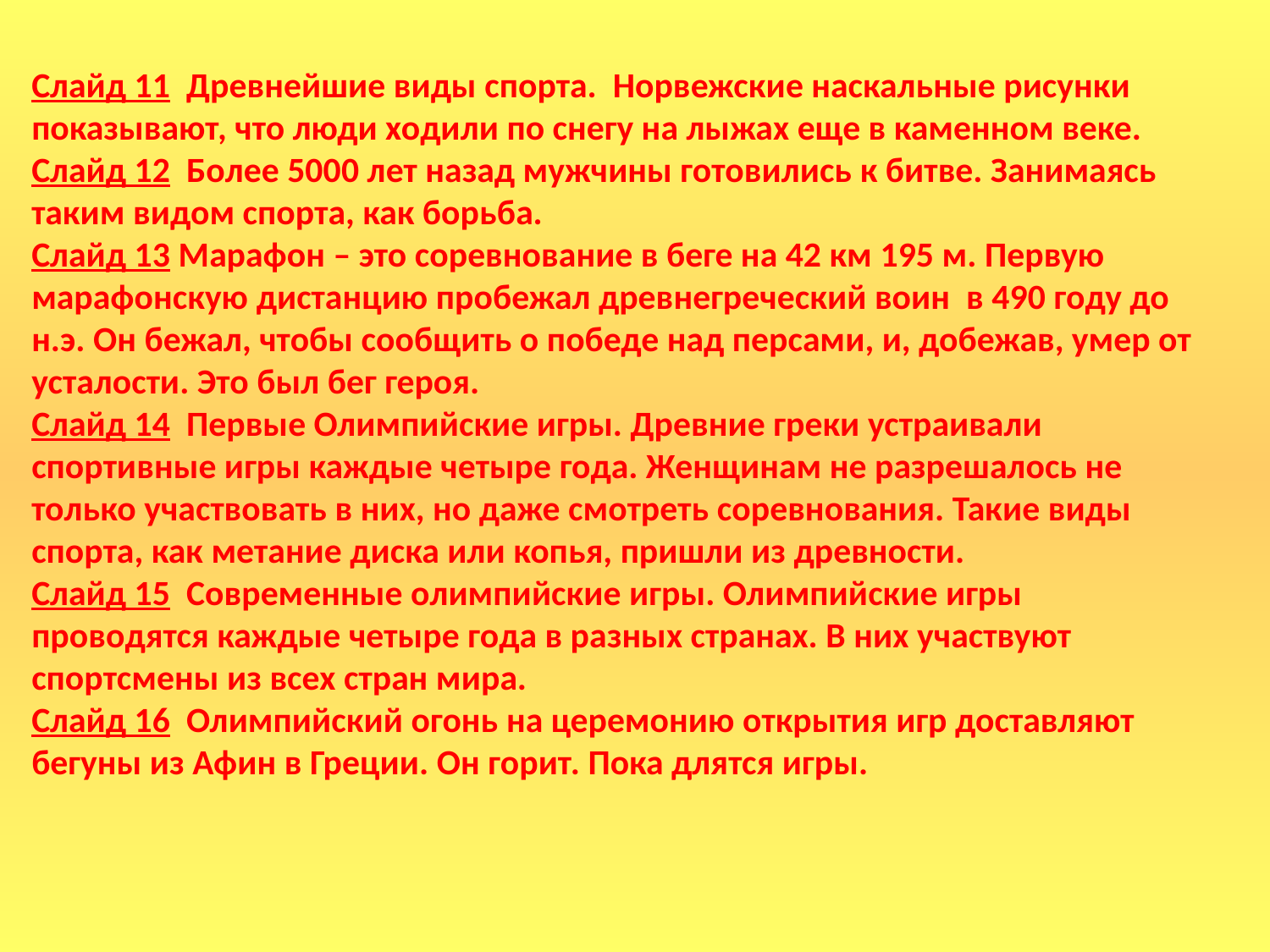

Слайд 11  Древнейшие виды спорта.  Норвежские наскальные рисунки показывают, что люди ходили по снегу на лыжах еще в каменном веке.
Слайд 12  Более 5000 лет назад мужчины готовились к битве. Занимаясь таким видом спорта, как борьба.
Слайд 13 Марафон – это соревнование в беге на 42 км 195 м. Первую марафонскую дистанцию пробежал древнегреческий воин  в 490 году до н.э. Он бежал, чтобы сообщить о победе над персами, и, добежав, умер от усталости. Это был бег героя.
Слайд 14  Первые Олимпийские игры. Древние греки устраивали спортивные игры каждые четыре года. Женщинам не разрешалось не только участвовать в них, но даже смотреть соревнования. Такие виды спорта, как метание диска или копья, пришли из древности.
Слайд 15  Современные олимпийские игры. Олимпийские игры проводятся каждые четыре года в разных странах. В них участвуют спортсмены из всех стран мира.
Слайд 16  Олимпийский огонь на церемонию открытия игр доставляют бегуны из Афин в Греции. Он горит. Пока длятся игры.